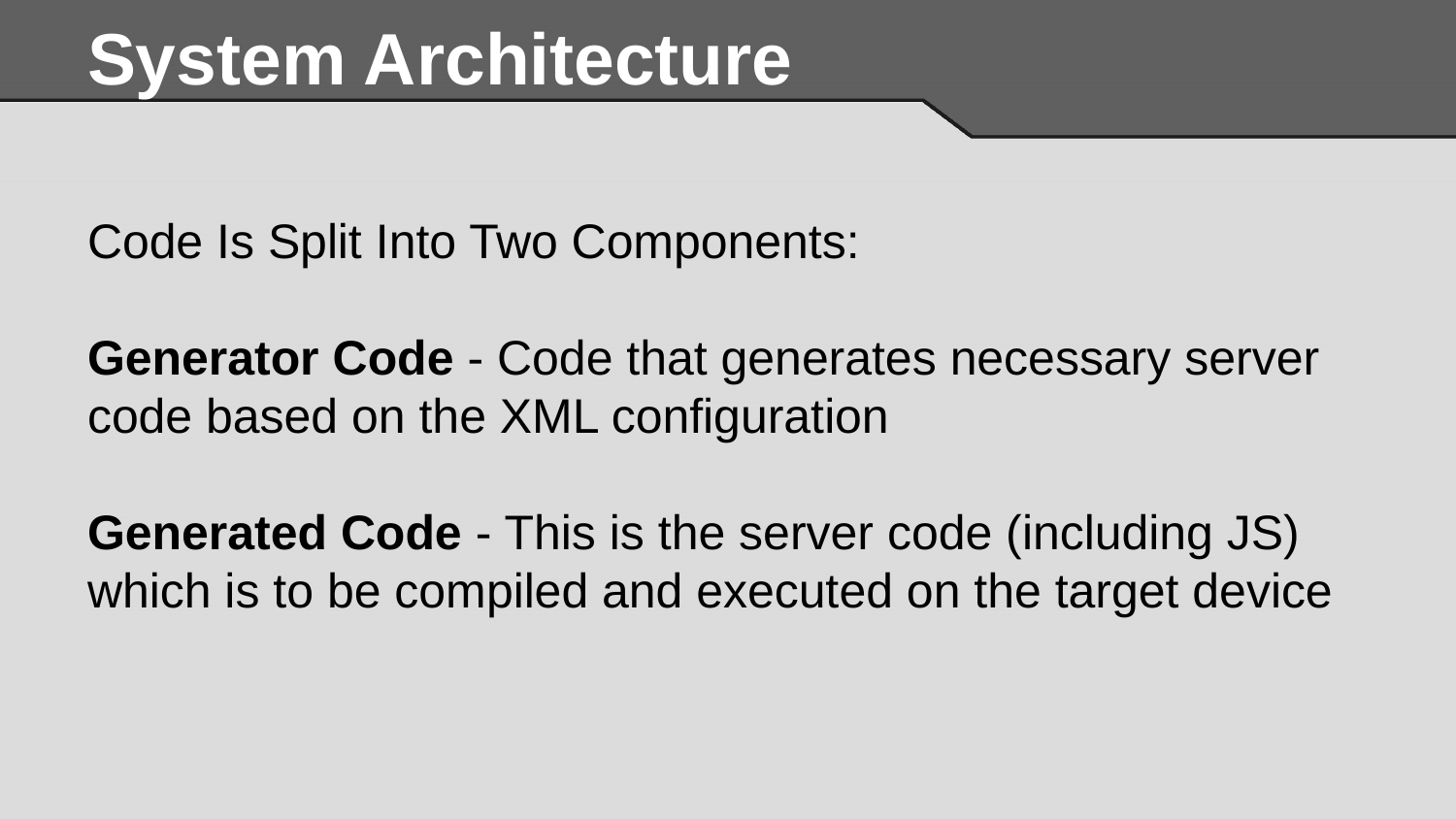

# System Architecture
Code Is Split Into Two Components:

Generator Code - Code that generates necessary server code based on the XML configuration

Generated Code - This is the server code (including JS) which is to be compiled and executed on the target device